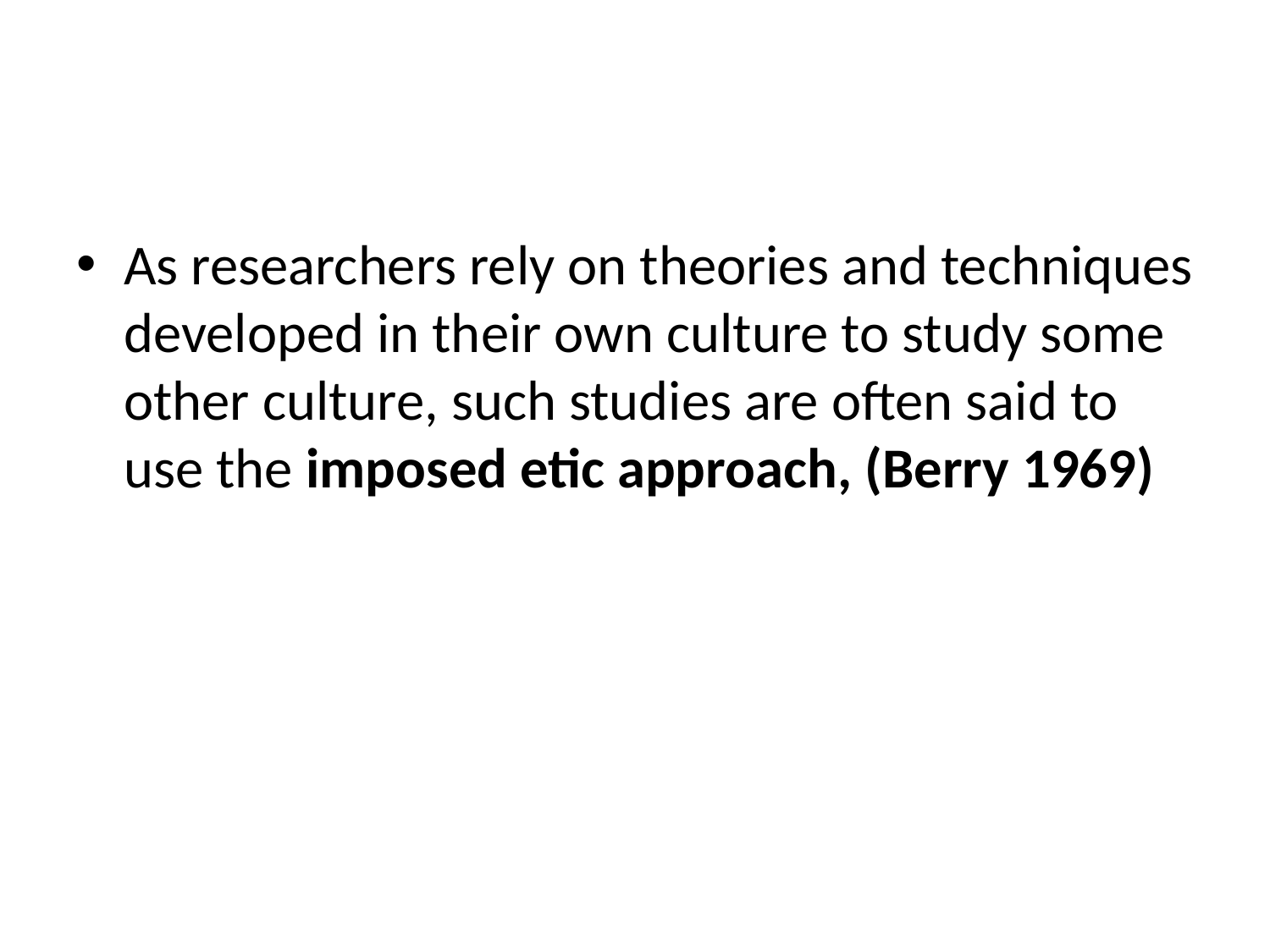

#
As researchers rely on theories and techniques developed in their own culture to study some other culture, such studies are often said to use the imposed etic approach, (Berry 1969)